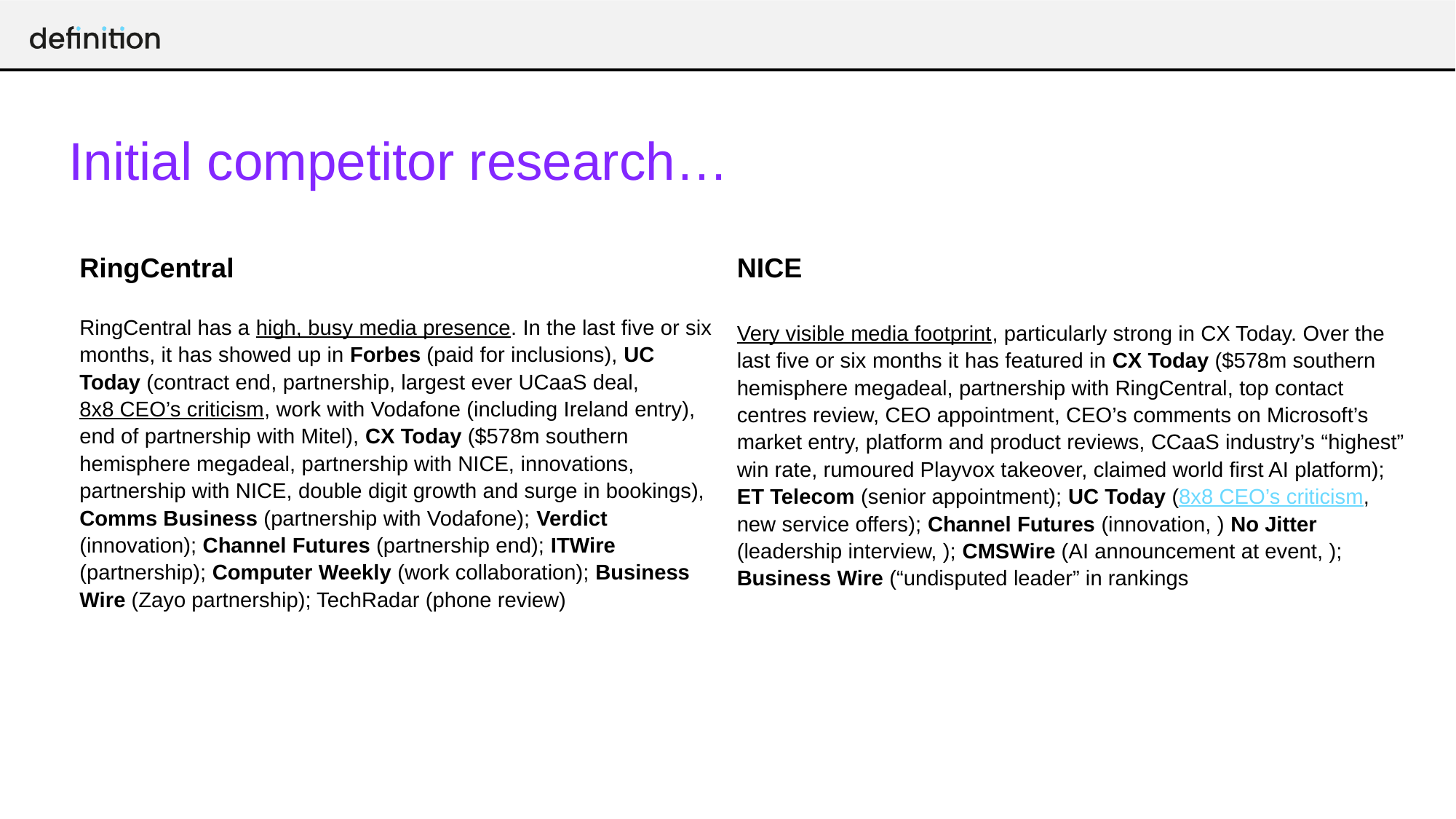

# Initial competitor research…
RingCentral
RingCentral has a high, busy media presence. In the last five or six months, it has showed up in Forbes (paid for inclusions), UC Today (contract end, partnership, largest ever UCaaS deal, 8x8 CEO’s criticism, work with Vodafone (including Ireland entry), end of partnership with Mitel), CX Today ($578m southern hemisphere megadeal, partnership with NICE, innovations, partnership with NICE, double digit growth and surge in bookings), Comms Business (partnership with Vodafone); Verdict (innovation); Channel Futures (partnership end); ITWire (partnership); Computer Weekly (work collaboration); Business Wire (Zayo partnership); TechRadar (phone review)

NICE
Very visible media footprint, particularly strong in CX Today. Over the last five or six months it has featured in CX Today ($578m southern hemisphere megadeal, partnership with RingCentral, top contact centres review, CEO appointment, CEO’s comments on Microsoft’s market entry, platform and product reviews, CCaaS industry’s “highest” win rate, rumoured Playvox takeover, claimed world first AI platform); ET Telecom (senior appointment); UC Today (8x8 CEO’s criticism, new service offers); Channel Futures (innovation, ) No Jitter (leadership interview, ); CMSWire (AI announcement at event, ); Business Wire (“undisputed leader” in rankings